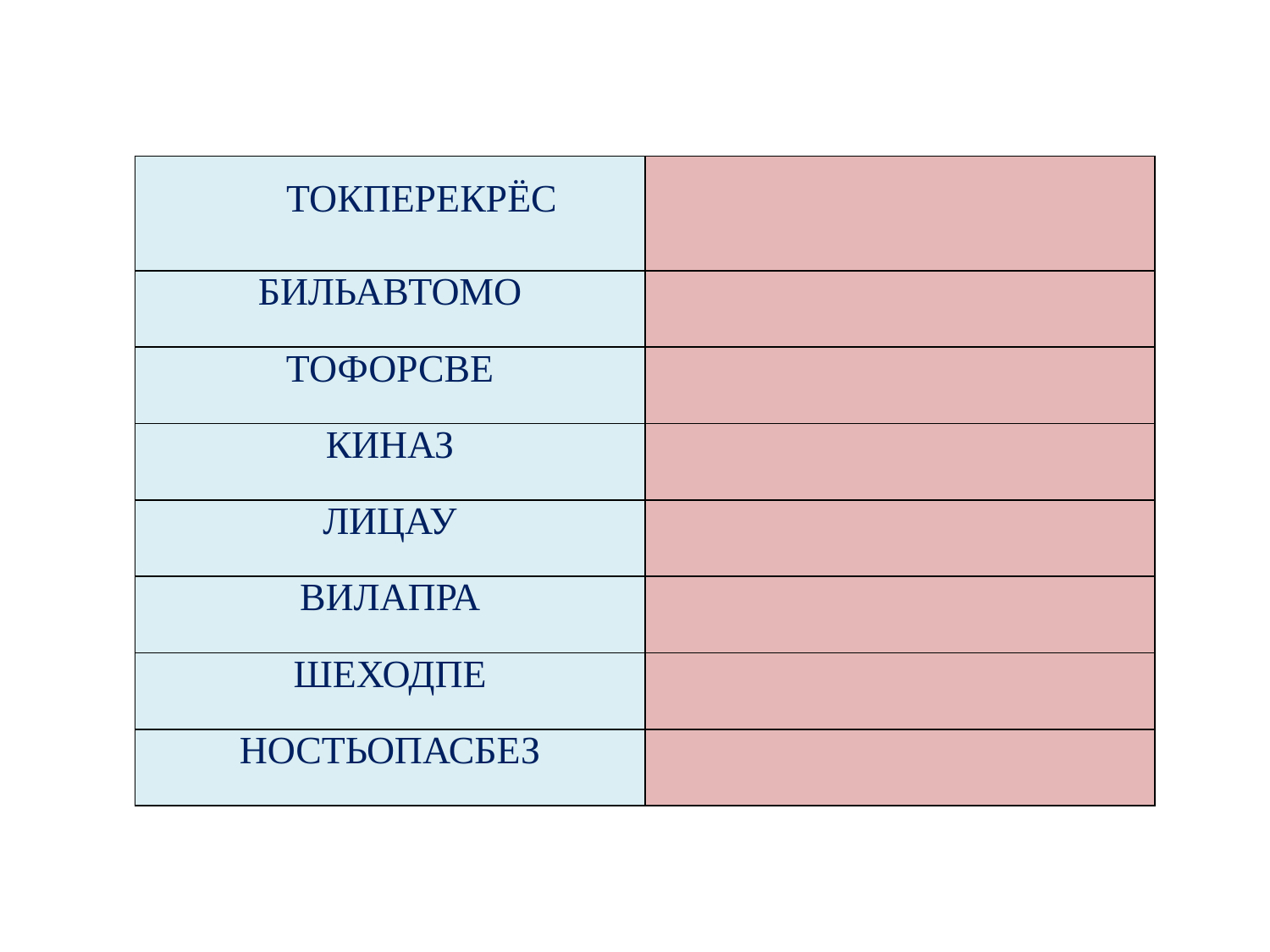

| ТОКПЕРЕКРЁС |  |
| --- | --- |
| БИЛЬАВТОМО |  |
| ТОФОРСВЕ |  |
| КИНАЗ |  |
| ЛИЦАУ |  |
| ВИЛАПРА |  |
| ШЕХОДПЕ |  |
| НОСТЬОПАСБЕЗ |  |